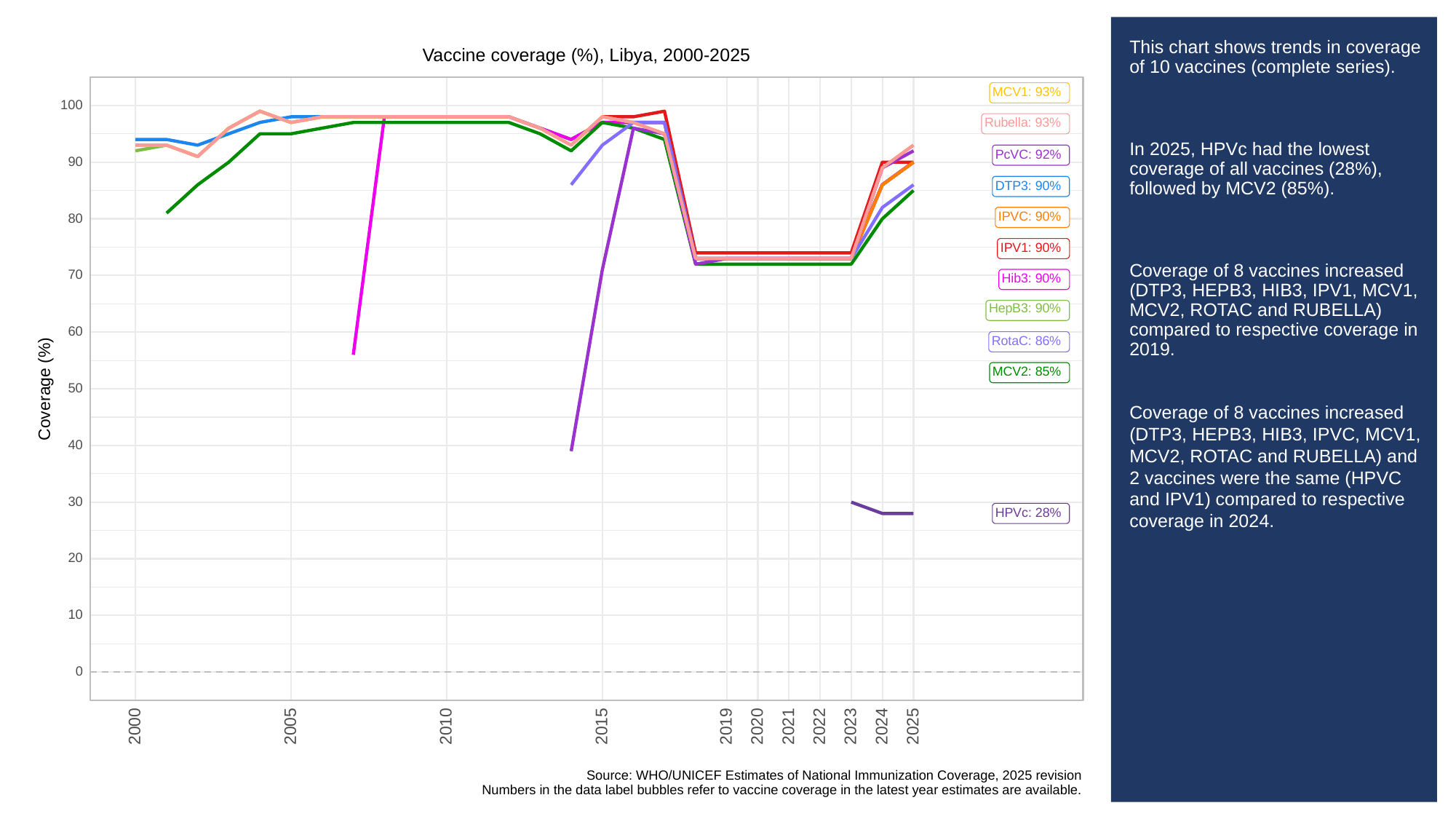

# This chart shows trends in coverage of 10 vaccines (complete series).

In 2025, HPVc had the lowest coverage of all vaccines (28%), followed by MCV2 (85%).

Coverage of 8 vaccines increased (DTP3, HEPB3, HIB3, IPV1, MCV1, MCV2, ROTAC and RUBELLA) compared to respective coverage in 2019.

Coverage of 8 vaccines increased (DTP3, HEPB3, HIB3, IPVC, MCV1, MCV2, ROTAC and RUBELLA) and 2 vaccines were the same (HPVC and IPV1) compared to respective coverage in 2024.

Vaccine coverage (%), Libya, 2000-2025

MCV1: 93%

100

Rubella: 93%

PcVC: 92%

90

DTP3: 90%

IPVC: 90%
80

IPV1: 90%

70
Hib3: 90%

HepB3: 90%

60

RotaC: 86%

MCV2: 85%
Coverage (%)
50

40

30

HPVc: 28%

20

10

0

2023
2000
2005
2010
2015
2019
2020
2021
2022
2024
2025
Source: WHO/UNICEF Estimates of National Immunization Coverage, 2025 revision
Numbers in the data label bubbles refer to vaccine coverage in the latest year estimates are available.